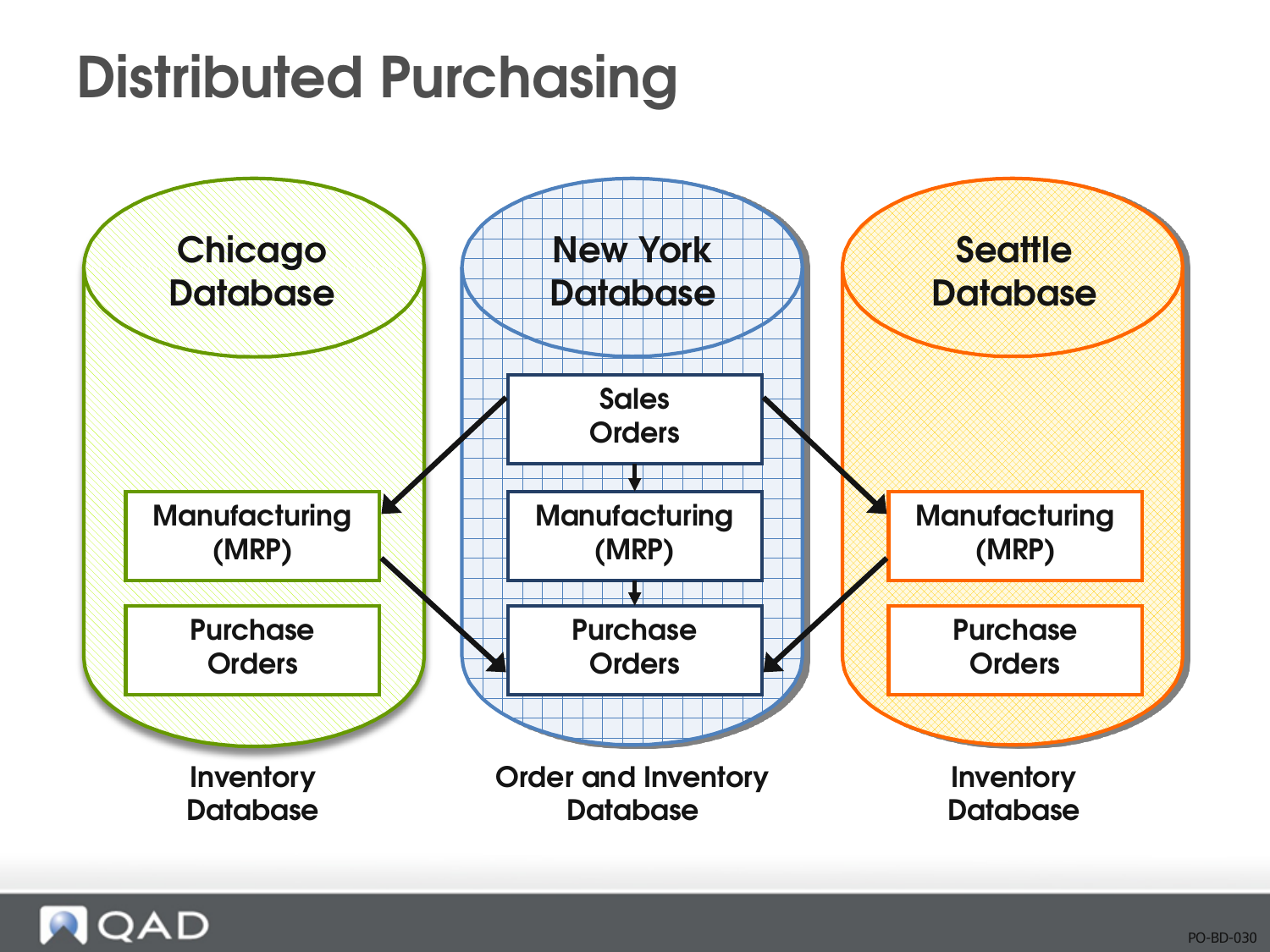

# Distributed Purchasing

Chicago Database
New York Database
Seattle Database
Sales
Orders
Manufacturing (MRP)
Manufacturing (MRP)
Manufacturing (MRP)
Purchase
Orders
Purchase
Orders
Purchase
Orders
Inventory Database
Order and Inventory Database
Inventory Database
PO-BD-030